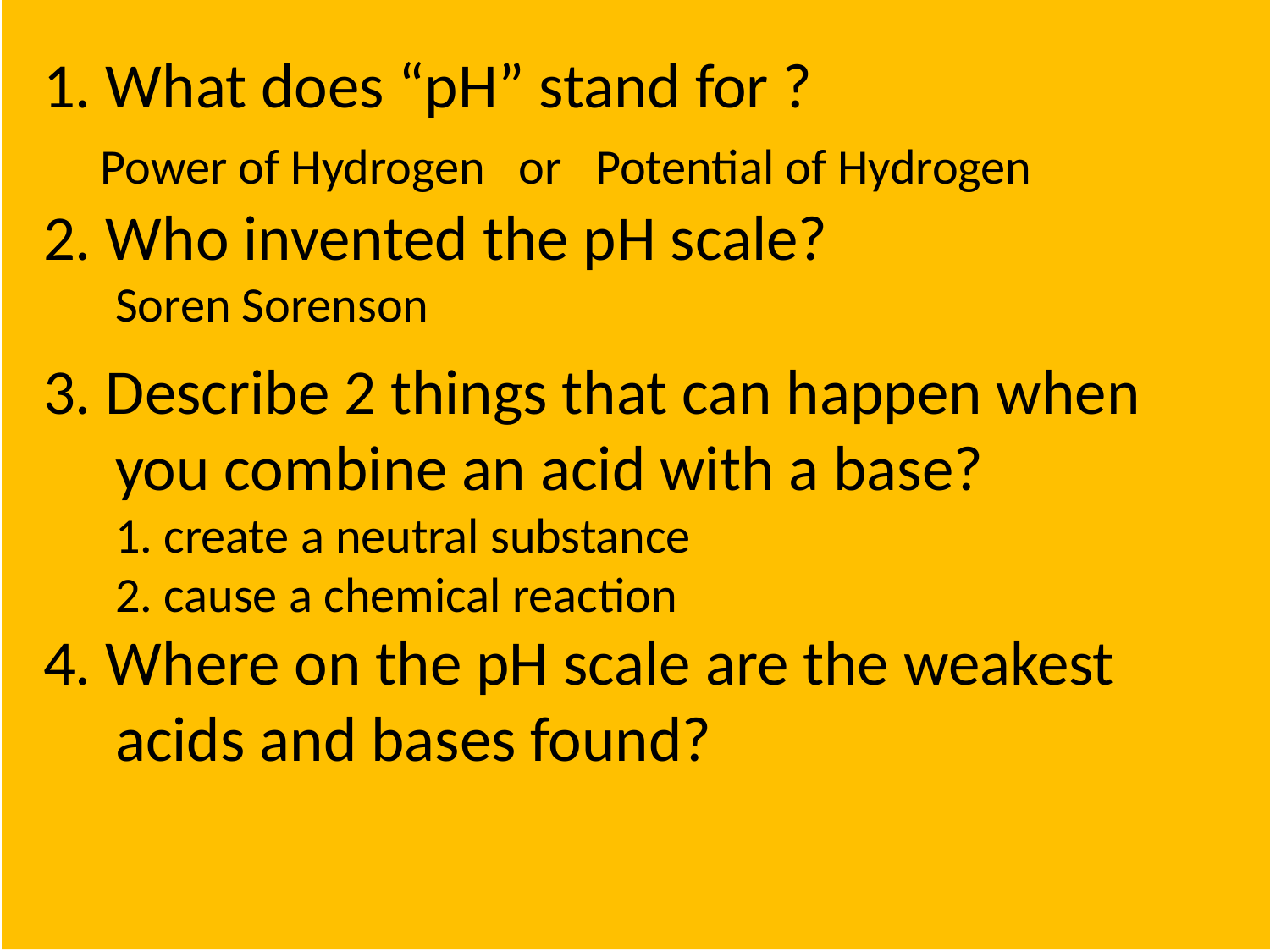

1. What does “pH” stand for ?
      Power of Hydrogen   or   Potential of Hydrogen
  2. Who invented the pH scale?
         Soren Sorenson

  3. Describe 2 things that can happen when
       you combine an acid with a base?
         1. create a neutral substance
         2. cause a chemical reaction
  4. Where on the pH scale are the weakest
       acids and bases found?